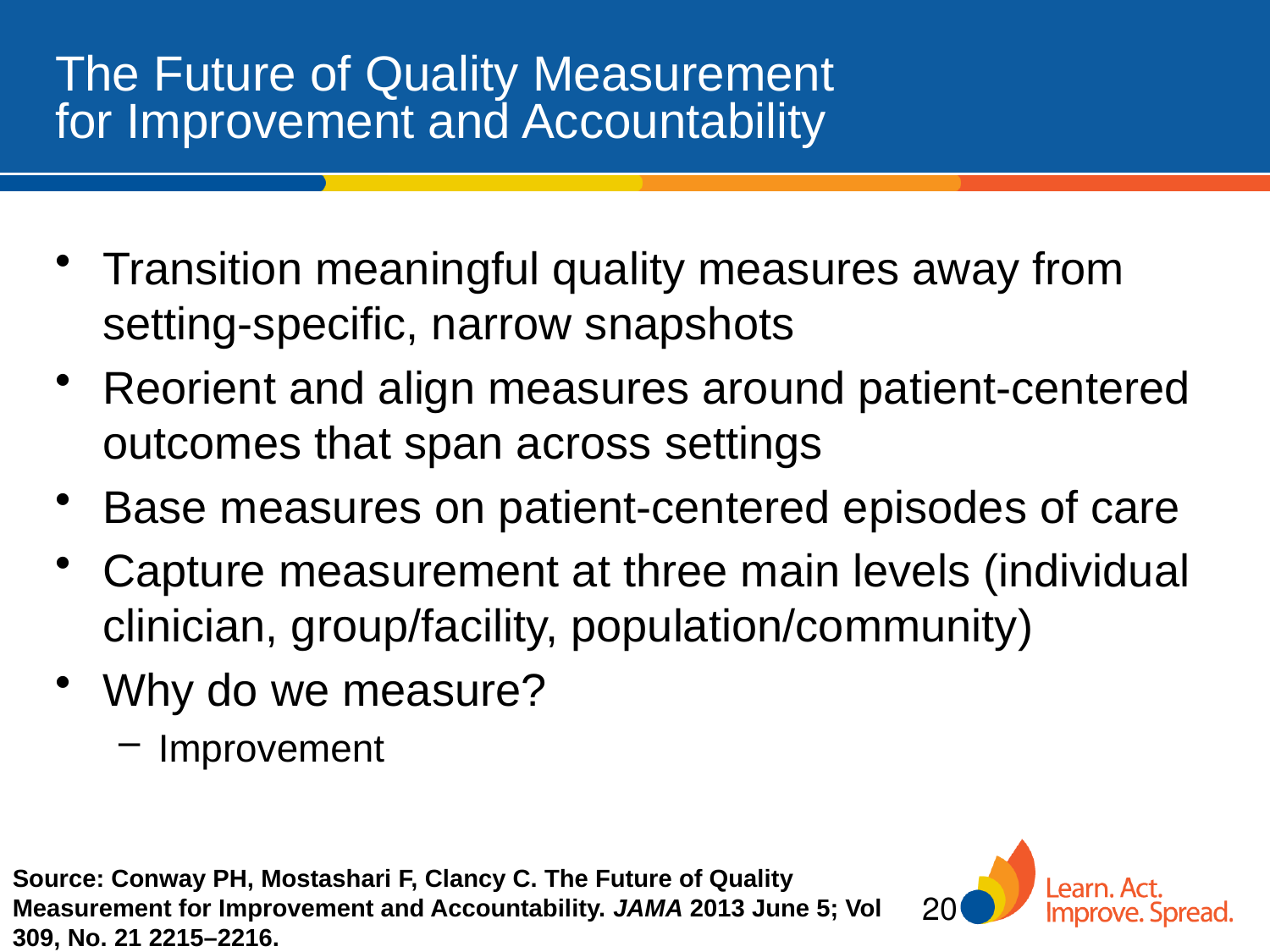

# The Future of Quality Measurement for Improvement and Accountability
Transition meaningful quality measures away from setting-specific, narrow snapshots
Reorient and align measures around patient-centered outcomes that span across settings
Base measures on patient-centered episodes of care
Capture measurement at three main levels (individual clinician, group/facility, population/community)
Why do we measure?
Improvement
Source: Conway PH, Mostashari F, Clancy C. The Future of Quality Measurement for Improvement and Accountability. JAMA 2013 June 5; Vol 309, No. 21 2215–2216.
20